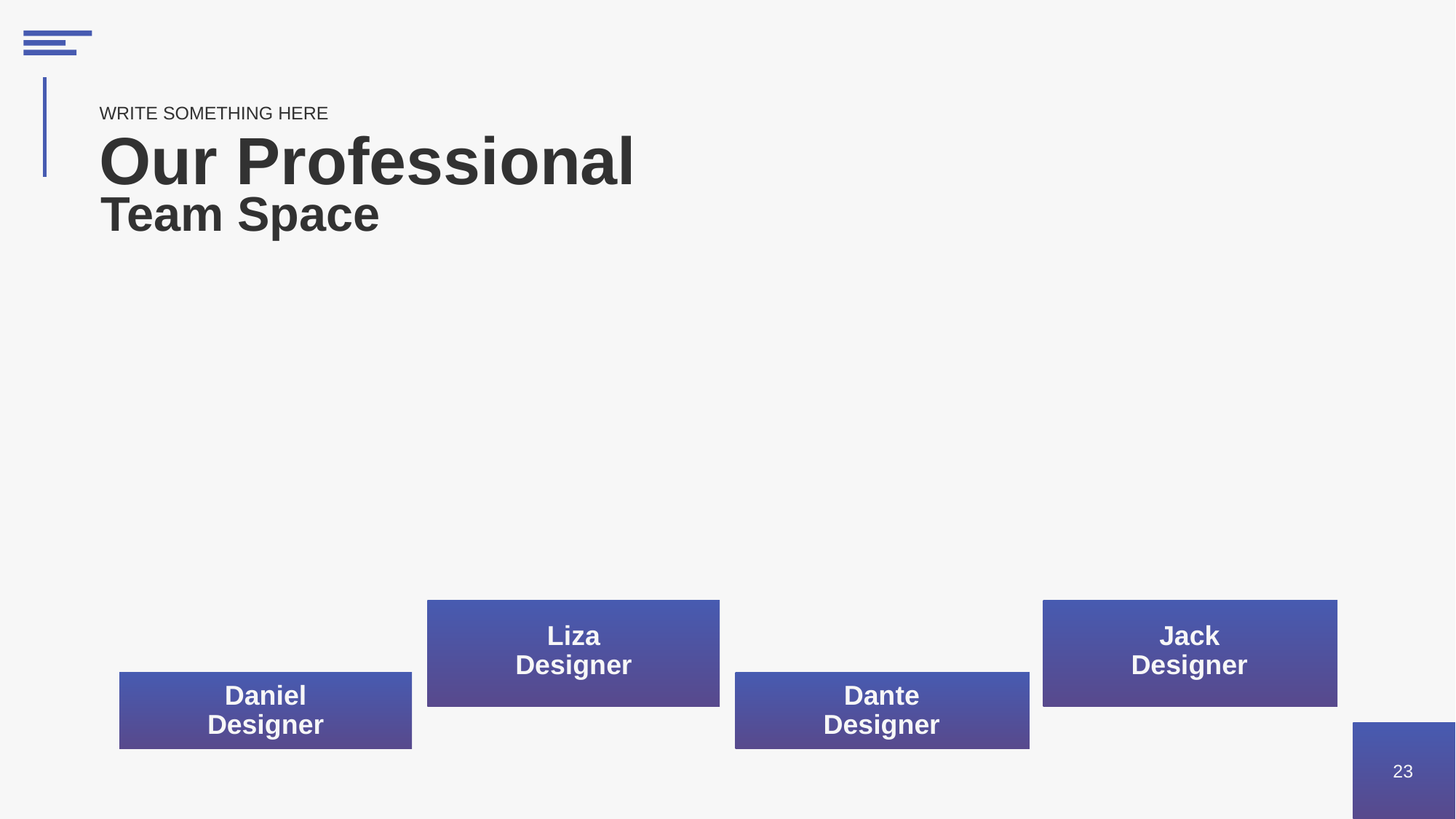

WRITE SOMETHING HERE
Our Professional
Team Space

Liza
Jack
Designer
Designer
Dante

Daniel

Designer
Designer